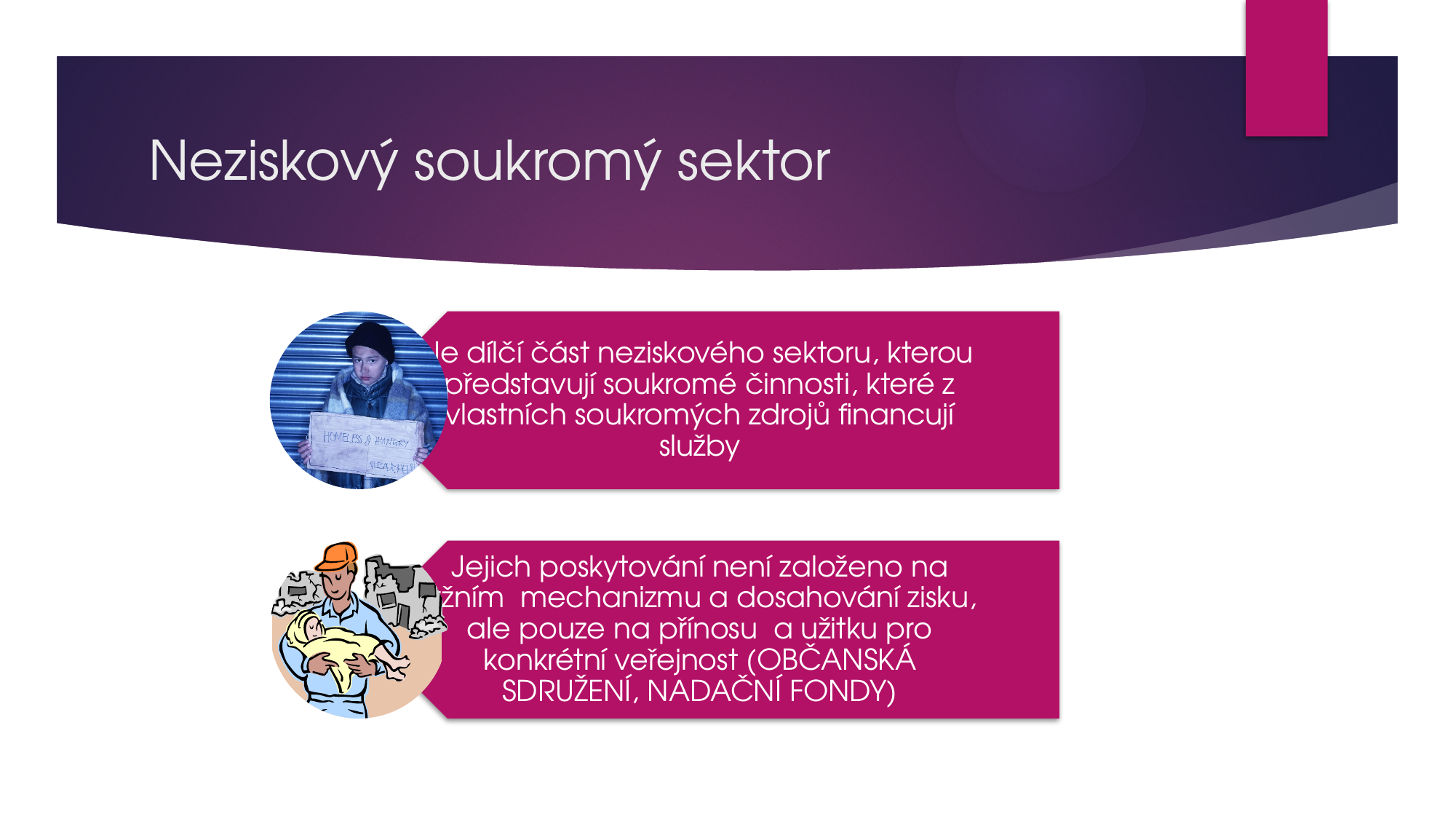

# Neziskový soukromý sektor
Je dílčí část neziskového sektoru, kterou představují soukromé činnosti, které z vlastních soukromých zdrojů financují služby
Jejich poskytování není založeno na tržním  mechanizmu a dosahování zisku, ale pouze na přínosu  a užitku pro konkrétní veřejnost (OBČANSKÁ SDRUŽENÍ, NADAČNÍ FONDY)